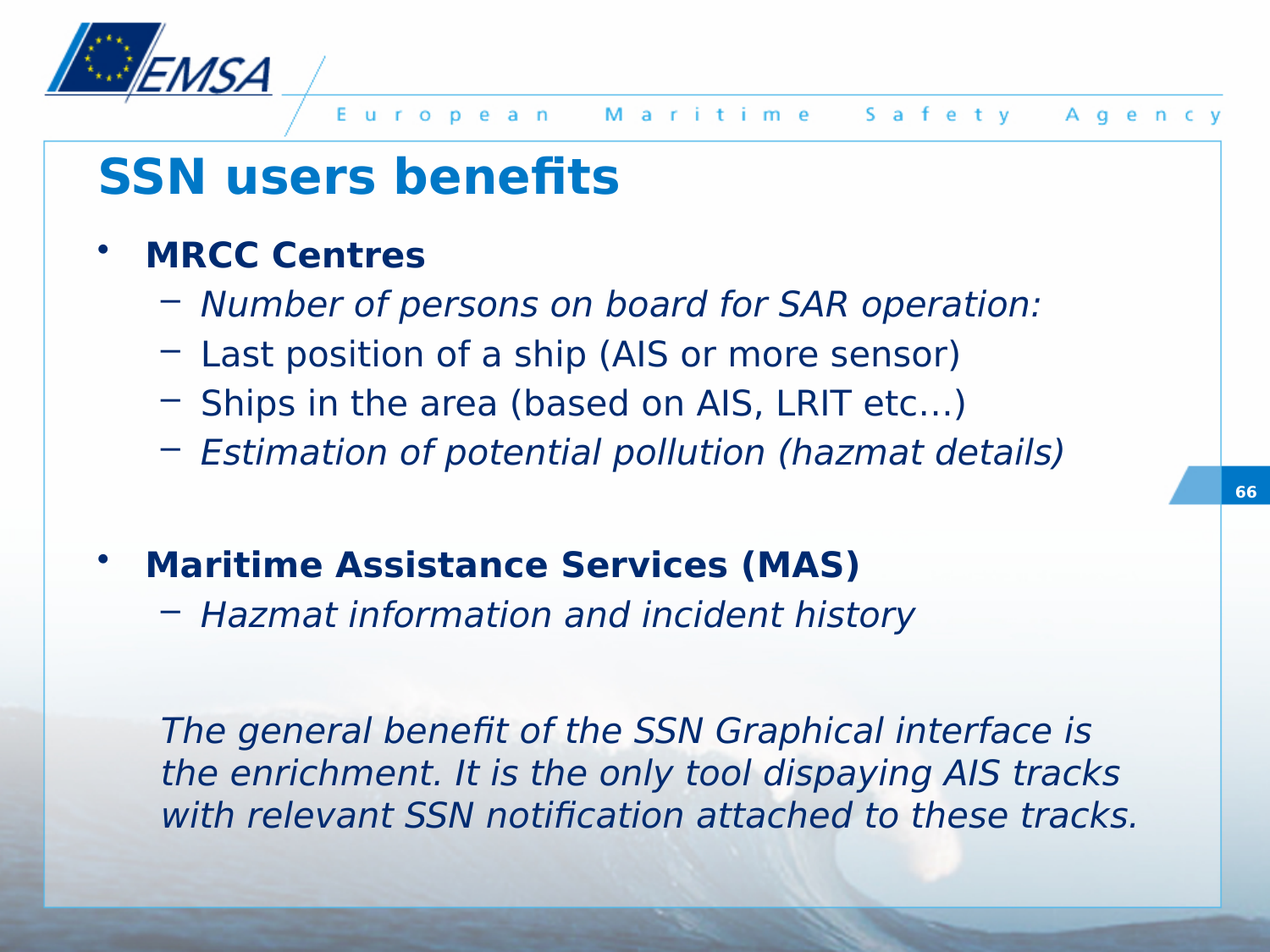

# SSN users benefits
MRCC Centres
Number of persons on board for SAR operation:
Last position of a ship (AIS or more sensor)
Ships in the area (based on AIS, LRIT etc…)
Estimation of potential pollution (hazmat details)

Maritime Assistance Services (MAS)
Hazmat information and incident history

The general benefit of the SSN Graphical interface is the enrichment. It is the only tool dispaying AIS tracks with relevant SSN notification attached to these tracks.
66